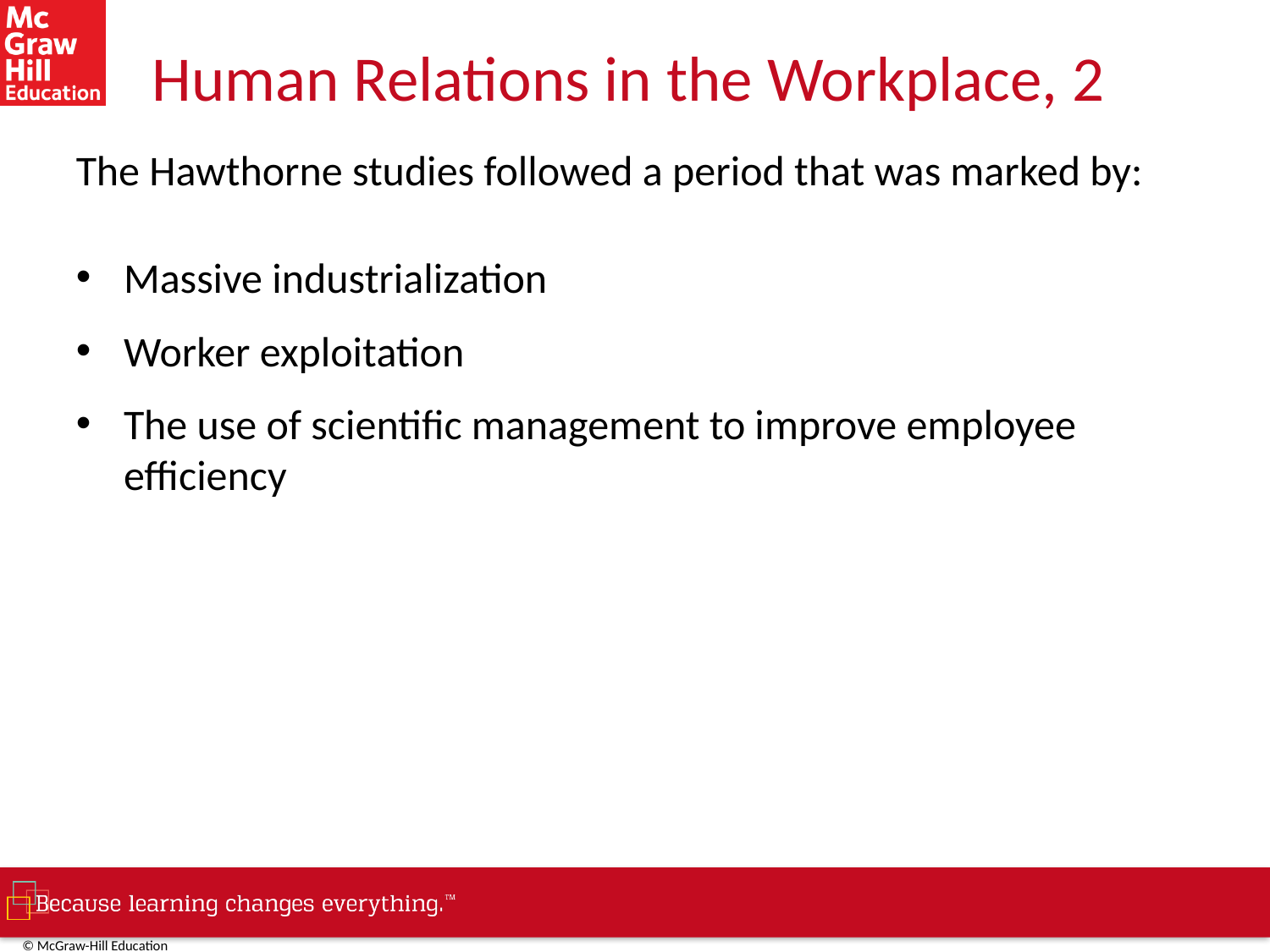

# Human Relations in the Workplace, 2
The Hawthorne studies followed a period that was marked by:

Massive industrialization
Worker exploitation
The use of scientific management to improve employee efficiency